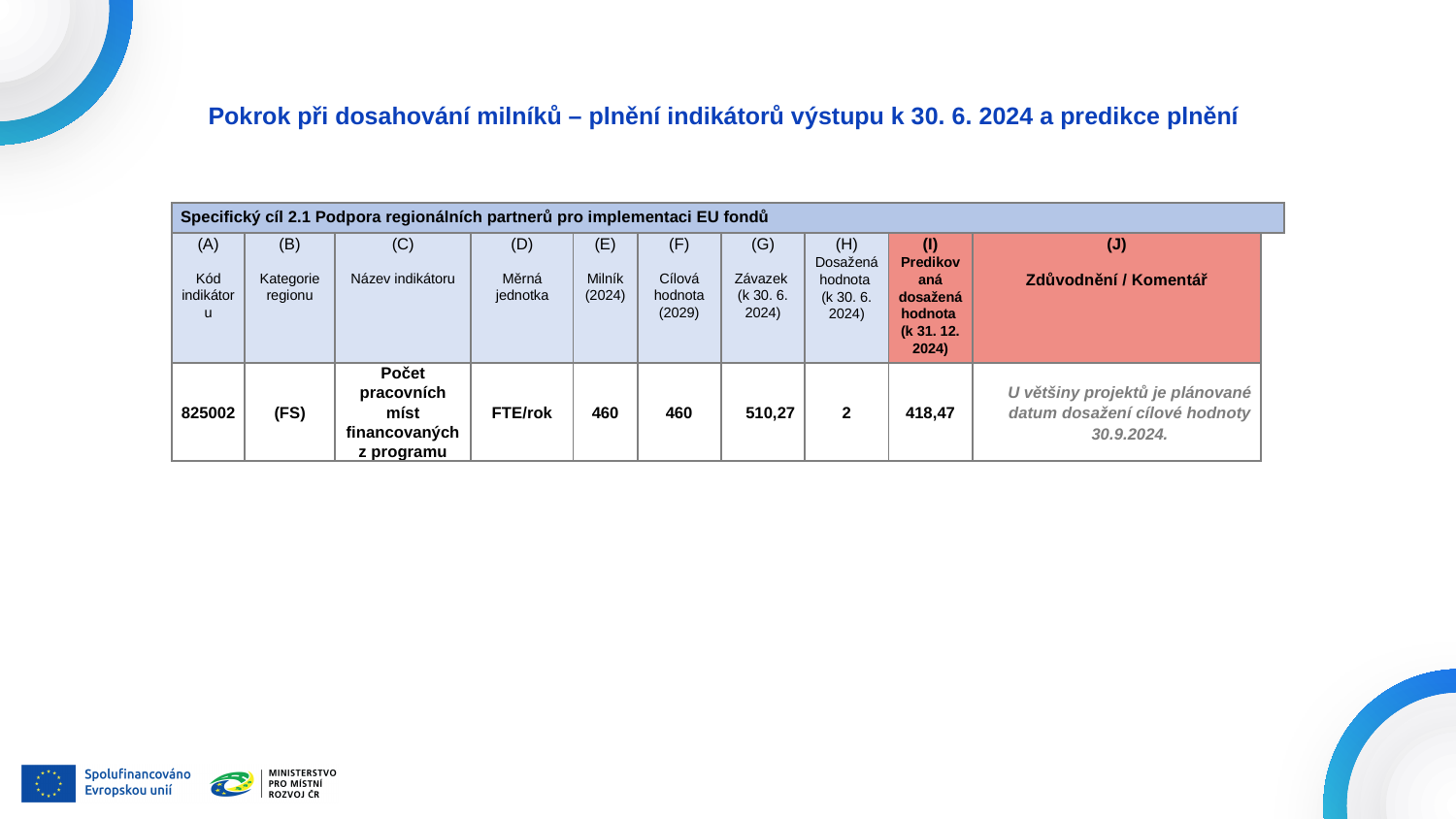

# Pokrok při dosahování milníků – plnění indikátorů výstupu k 30. 6. 2024 a predikce plnění

| Specifický cíl 2.1 Podpora regionálních partnerů pro implementaci EU fondů |  |  |  |  |  |  |  |  |  |  |
| --- | --- | --- | --- | --- | --- | --- | --- | --- | --- | --- |
| (A) Kód indikátoru | (B) Kategorie regionu | (C) Název indikátoru | (D) Měrná jednotka | (E) Milník (2024) | (F) Cílová hodnota (2029) | (G) Závazek (k 30. 6. 2024) | (H) Dosažená hodnota (k 30. 6. 2024) | (I) Predikovaná dosažená hodnota (k 31. 12. 2024) | (J) Zdůvodnění / Komentář |  |
| 825002 | (FS) | Počet pracovních míst financovaných z programu | FTE/rok | 460 | 460 | 510,27 | 2 | 418,47 | U většiny projektů je plánované datum dosažení cílové hodnoty 30.9.2024. |  |